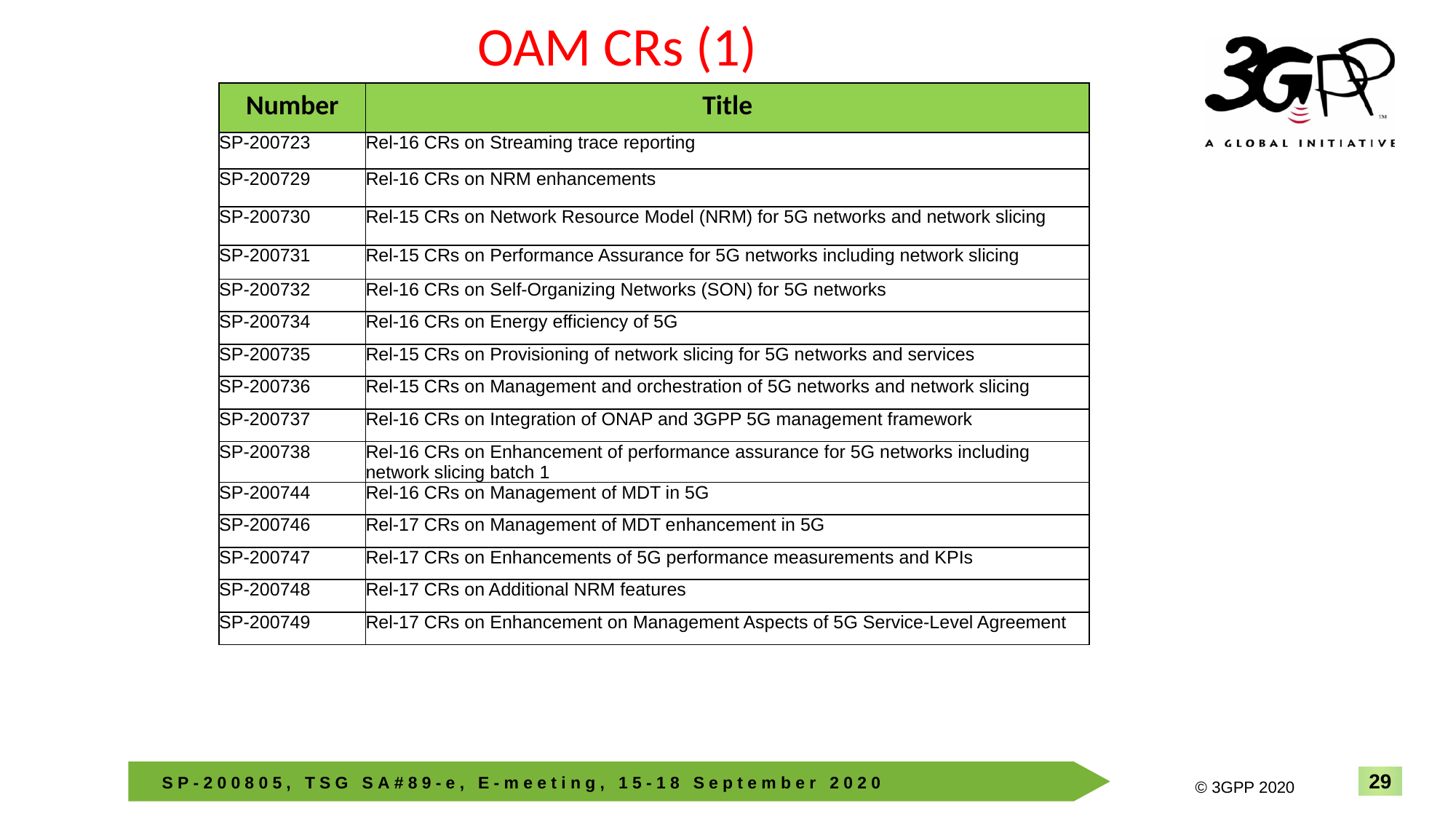

# OAM CRs (1)
| Number | Title |
| --- | --- |
| SP-200723 | Rel-16 CRs on Streaming trace reporting |
| SP-200729 | Rel-16 CRs on NRM enhancements |
| SP-200730 | Rel-15 CRs on Network Resource Model (NRM) for 5G networks and network slicing |
| SP-200731 | Rel-15 CRs on Performance Assurance for 5G networks including network slicing |
| SP-200732 | Rel-16 CRs on Self-Organizing Networks (SON) for 5G networks |
| SP-200734 | Rel-16 CRs on Energy efficiency of 5G |
| SP-200735 | Rel-15 CRs on Provisioning of network slicing for 5G networks and services |
| SP-200736 | Rel-15 CRs on Management and orchestration of 5G networks and network slicing |
| SP-200737 | Rel-16 CRs on Integration of ONAP and 3GPP 5G management framework |
| SP-200738 | Rel-16 CRs on Enhancement of performance assurance for 5G networks including network slicing batch 1 |
| SP-200744 | Rel-16 CRs on Management of MDT in 5G |
| SP-200746 | Rel-17 CRs on Management of MDT enhancement in 5G |
| SP-200747 | Rel-17 CRs on Enhancements of 5G performance measurements and KPIs |
| SP-200748 | Rel-17 CRs on Additional NRM features |
| SP-200749 | Rel-17 CRs on Enhancement on Management Aspects of 5G Service-Level Agreement |